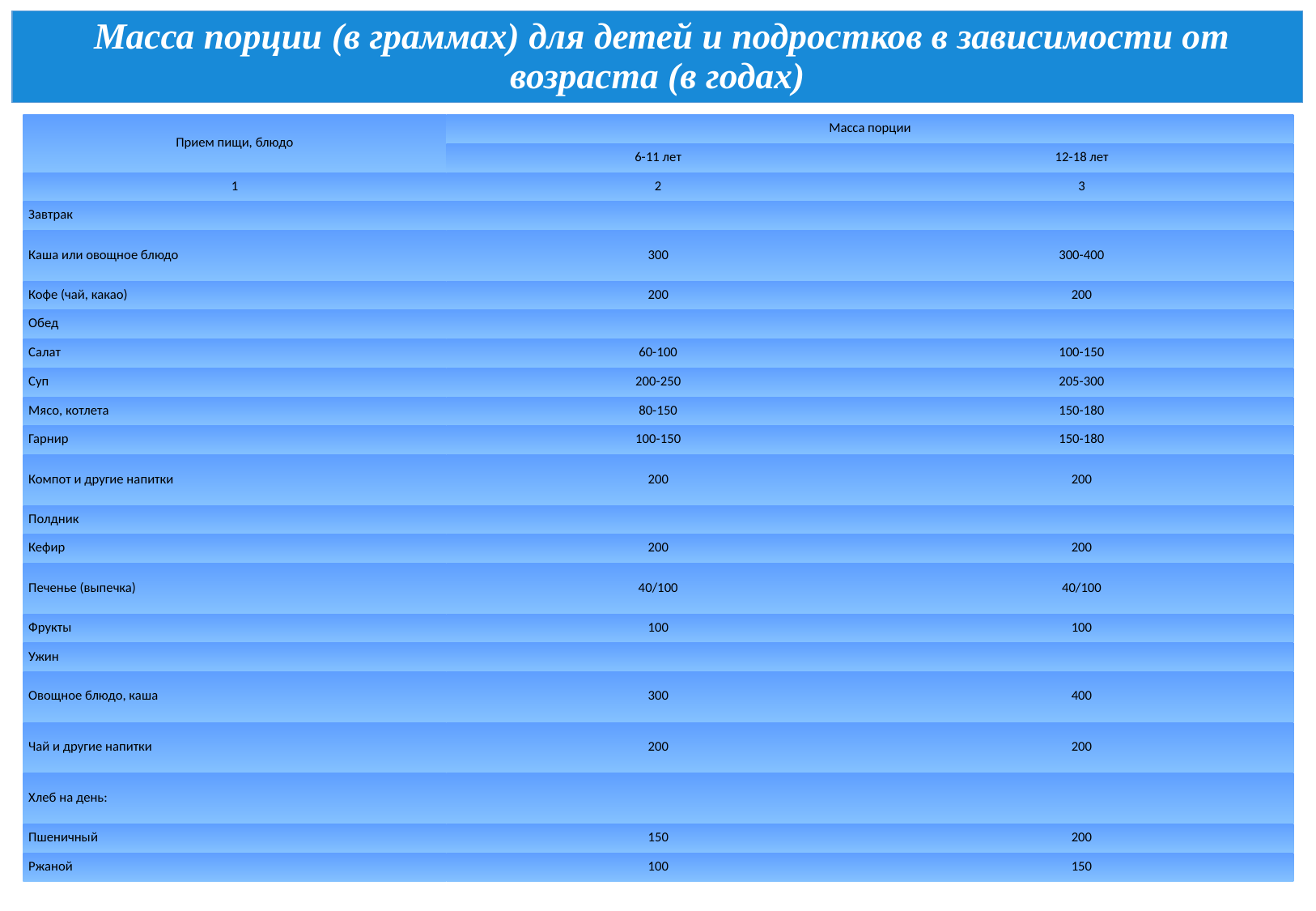

# Масса порции (в граммах) для детей и подростков в зависимости от возраста (в годах)
| Прием пищи, блюдо | Масса порции |  |
| --- | --- | --- |
|  | 6-11 лет | 12-18 лет |
| 1 | 2 | 3 |
| Завтрак |  |  |
| Каша или овощное блюдо | 300 | 300-400 |
| Кофе (чай, какао) | 200 | 200 |
| Обед |  |  |
| Салат | 60-100 | 100-150 |
| Суп | 200-250 | 205-300 |
| Мясо, котлета | 80-150 | 150-180 |
| Гарнир | 100-150 | 150-180 |
| Компот и другие напитки | 200 | 200 |
| Полдник |  |  |
| Кефир | 200 | 200 |
| Печенье (выпечка) | 40/100 | 40/100 |
| Фрукты | 100 | 100 |
| Ужин |  |  |
| Овощное блюдо, каша | 300 | 400 |
| Чай и другие напитки | 200 | 200 |
| Хлеб на день: |  |  |
| Пшеничный | 150 | 200 |
| Ржаной | 100 | 150 |
32